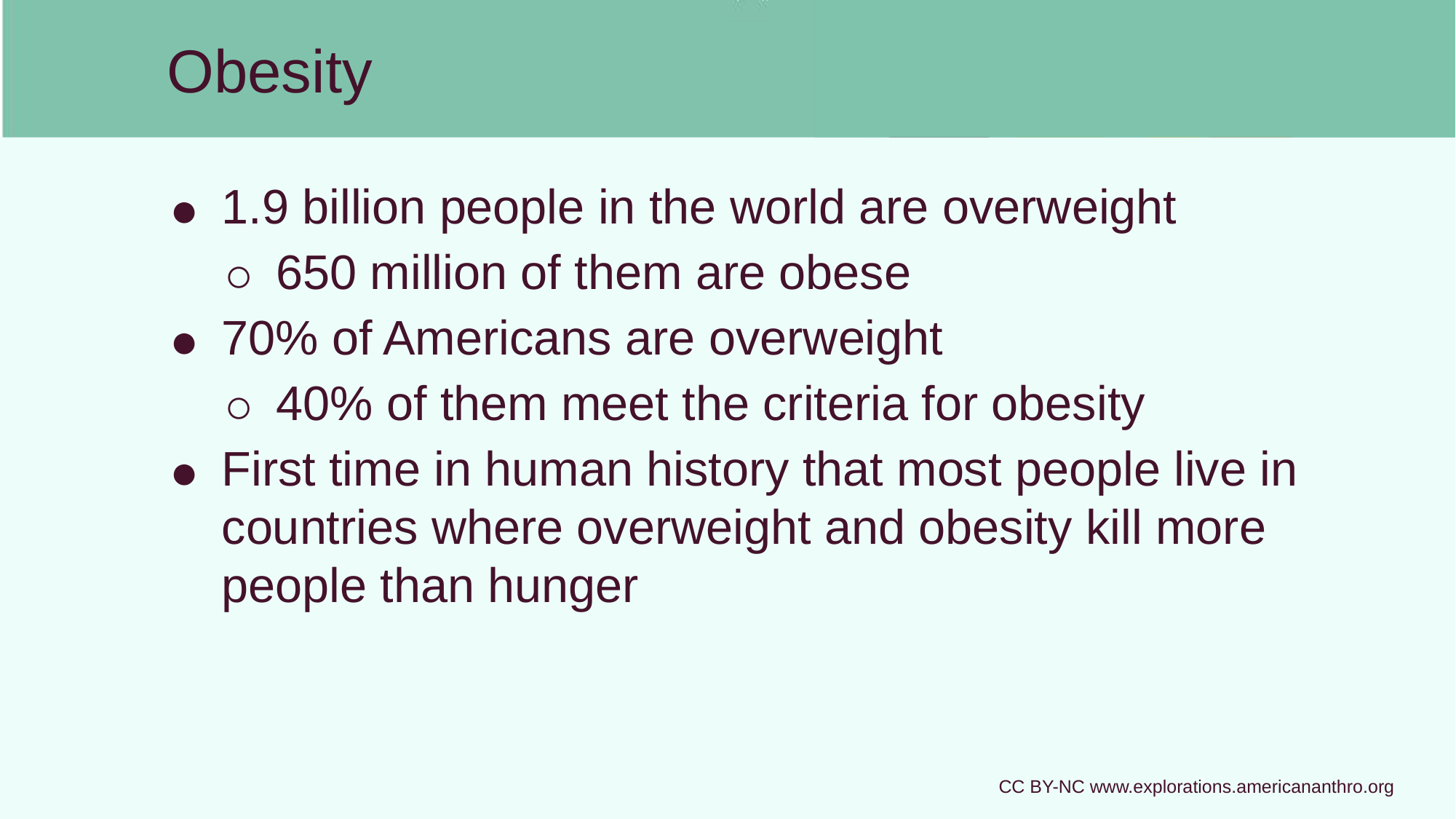

# Obesity
1.9 billion people in the world are overweight
650 million of them are obese
70% of Americans are overweight
40% of them meet the criteria for obesity
First time in human history that most people live in countries where overweight and obesity kill more people than hunger